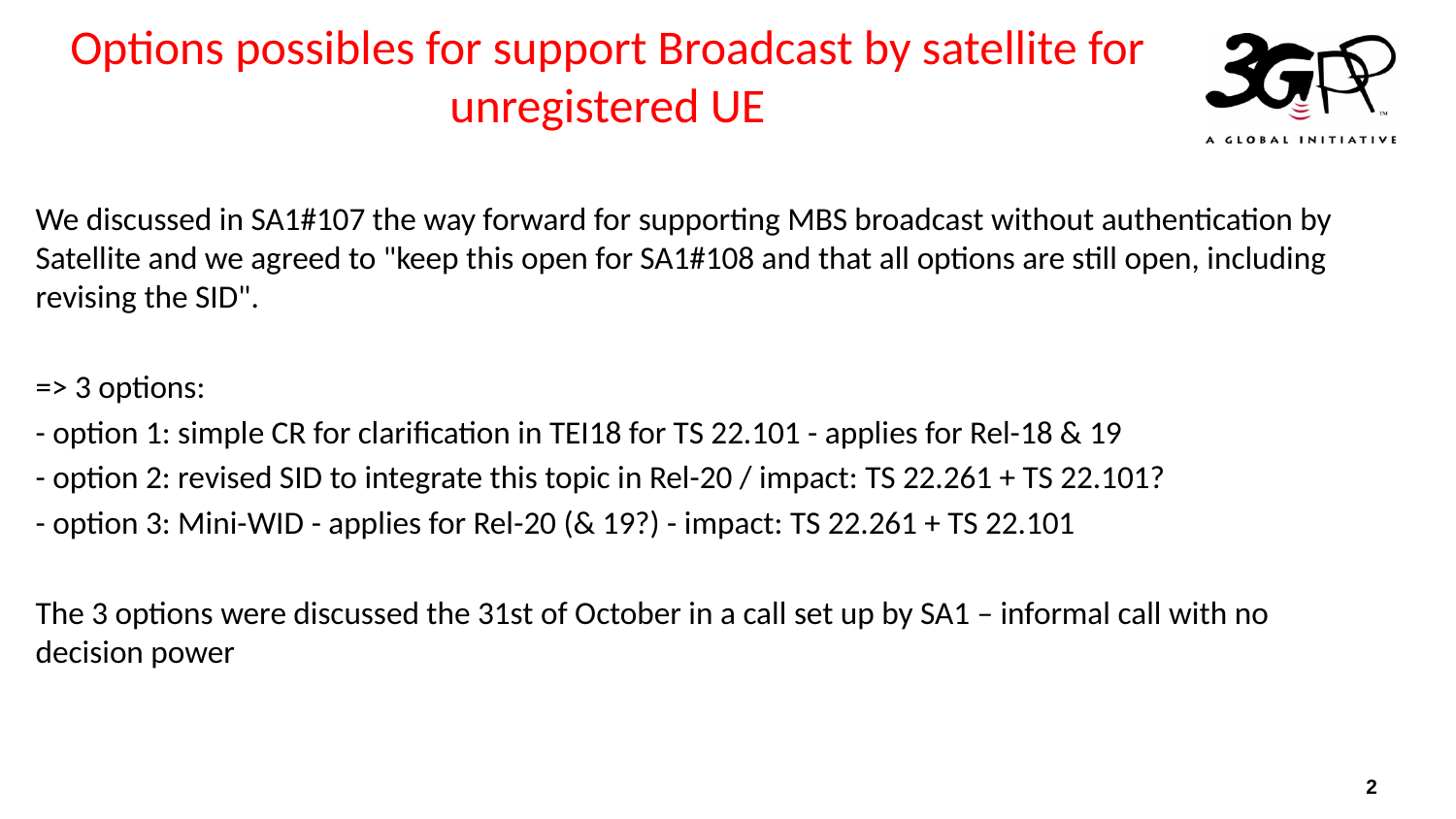

# Options possibles for support Broadcast by satellite for unregistered UE
We discussed in SA1#107 the way forward for supporting MBS broadcast without authentication by Satellite and we agreed to "keep this open for SA1#108 and that all options are still open, including revising the SID".

=> 3 options:
- option 1: simple CR for clarification in TEI18 for TS 22.101 - applies for Rel-18 & 19
- option 2: revised SID to integrate this topic in Rel-20 / impact: TS 22.261 + TS 22.101?
- option 3: Mini-WID - applies for Rel-20 (& 19?) - impact: TS 22.261 + TS 22.101

The 3 options were discussed the 31st of October in a call set up by SA1 – informal call with no decision power